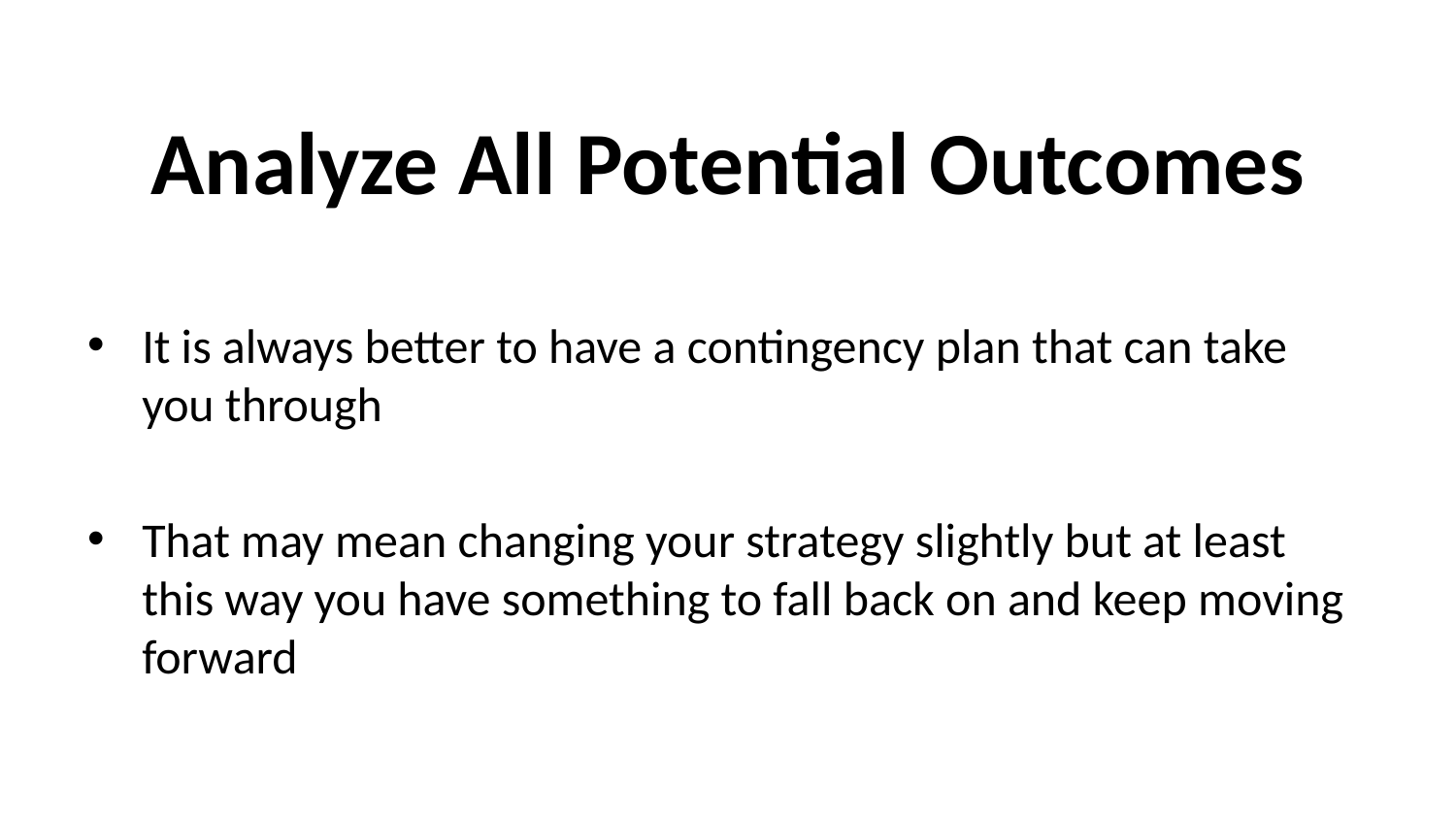

# Analyze All Potential Outcomes

It is always better to have a contingency plan that can take you through

That may mean changing your strategy slightly but at least this way you have something to fall back on and keep moving forward